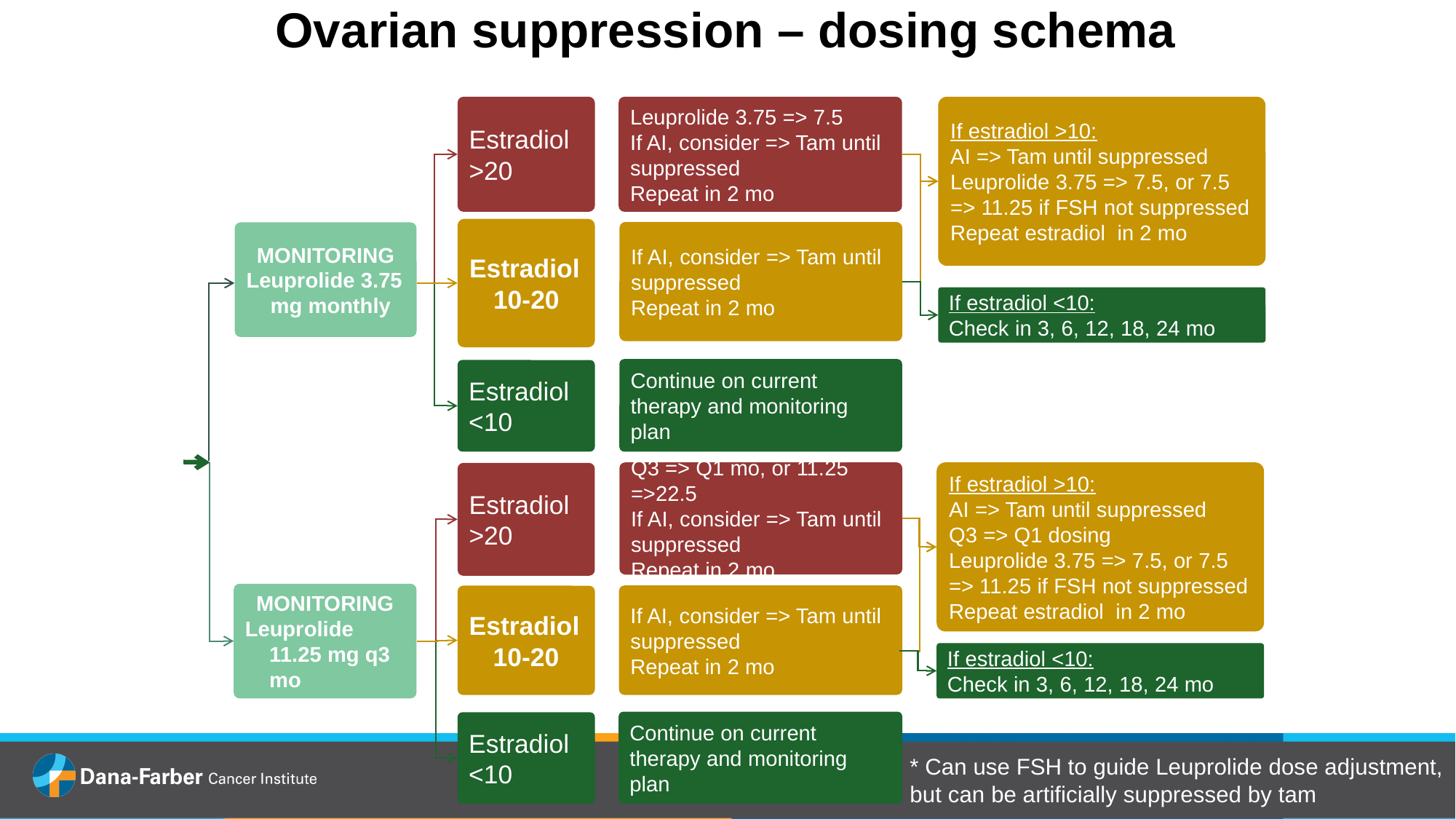

# Ovarian suppression – dosing schema
Estradiol >20
Leuprolide 3.75 => 7.5
If AI, consider => Tam until suppressed
Repeat in 2 mo
If estradiol >10:
AI => Tam until suppressed
Leuprolide 3.75 => 7.5, or 7.5 => 11.25 if FSH not suppressed
Repeat estradiol  in 2 mo
Estradiol 10-20
If AI, consider => Tam until suppressed
Repeat in 2 mo
MONITORING
Leuprolide 3.75 mg monthly
If estradiol <10:
Check in 3, 6, 12, 18, 24 mo
Continue on current therapy and monitoring plan
Estradiol <10
Q3 => Q1 mo, or 11.25 =>22.5
If AI, consider => Tam until suppressed
Repeat in 2 mo
If estradiol >10:
AI => Tam until suppressed
Q3 => Q1 dosing
Leuprolide 3.75 => 7.5, or 7.5 => 11.25 if FSH not suppressed
Repeat estradiol  in 2 mo
Estradiol >20
MONITORING
Leuprolide 11.25 mg q3 mo
If AI, consider => Tam until suppressed
Repeat in 2 mo
Estradiol 10-20
If estradiol <10:
Check in 3, 6, 12, 18, 24 mo
Continue on current therapy and monitoring plan
Estradiol <10
* Can use FSH to guide Leuprolide dose adjustment, but can be artificially suppressed by tam